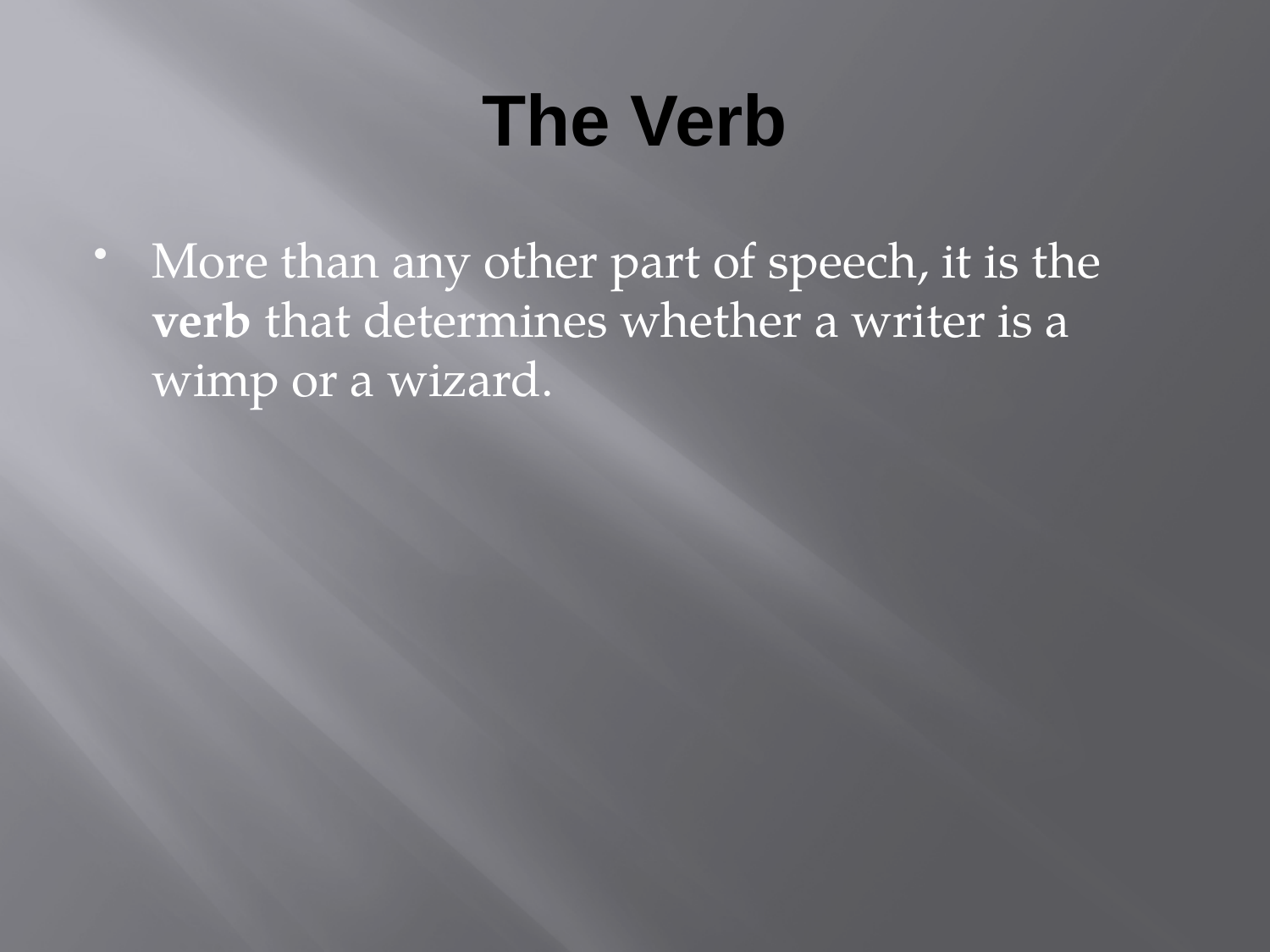

# The Verb
More than any other part of speech, it is the verb that determines whether a writer is a wimp or a wizard.